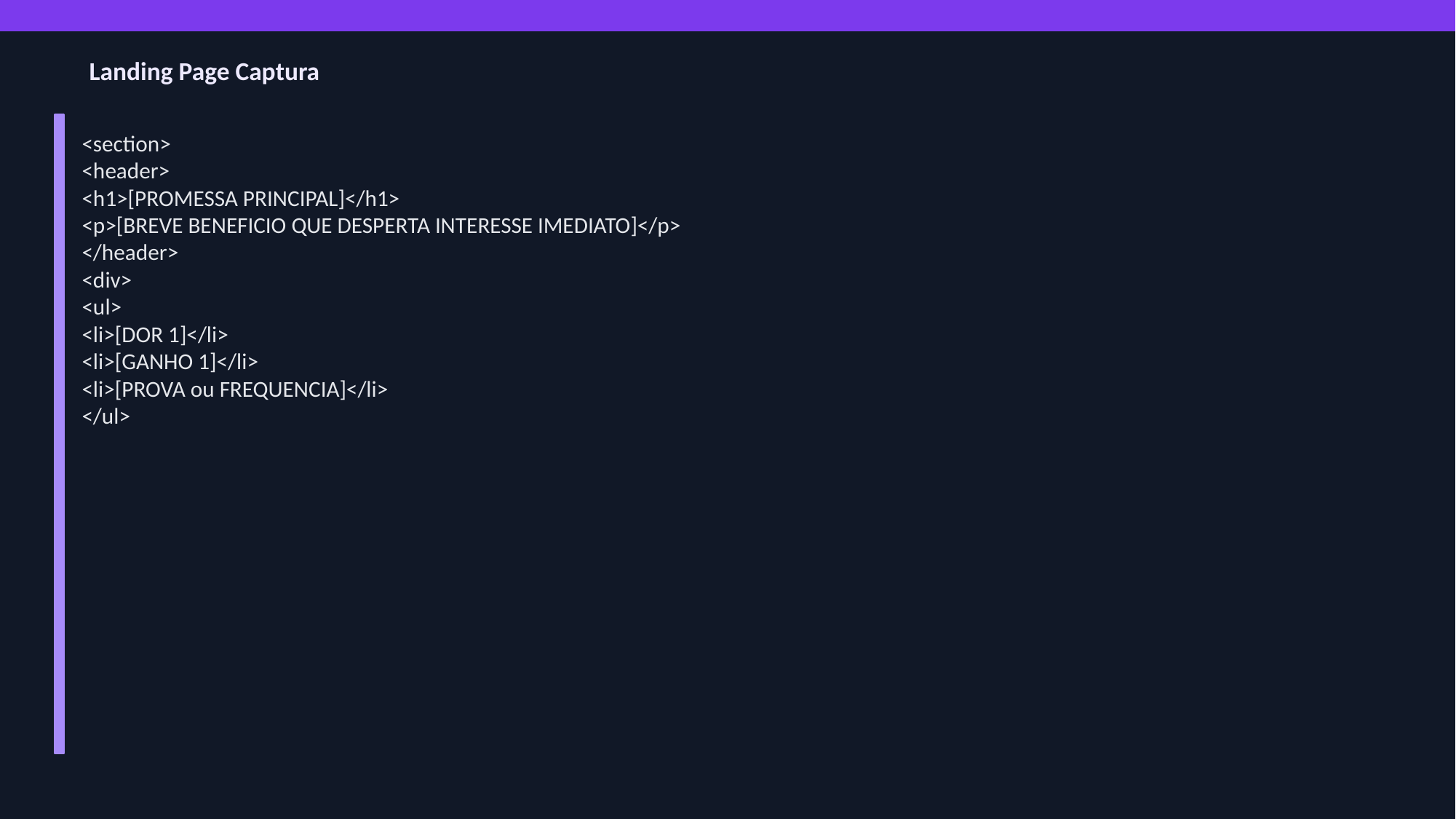

Landing Page Captura

<section>
<header>
<h1>[PROMESSA PRINCIPAL]</h1>
<p>[BREVE BENEFICIO QUE DESPERTA INTERESSE IMEDIATO]</p>
</header>
<div>
<ul>
<li>[DOR 1]</li>
<li>[GANHO 1]</li>
<li>[PROVA ou FREQUENCIA]</li>
</ul>